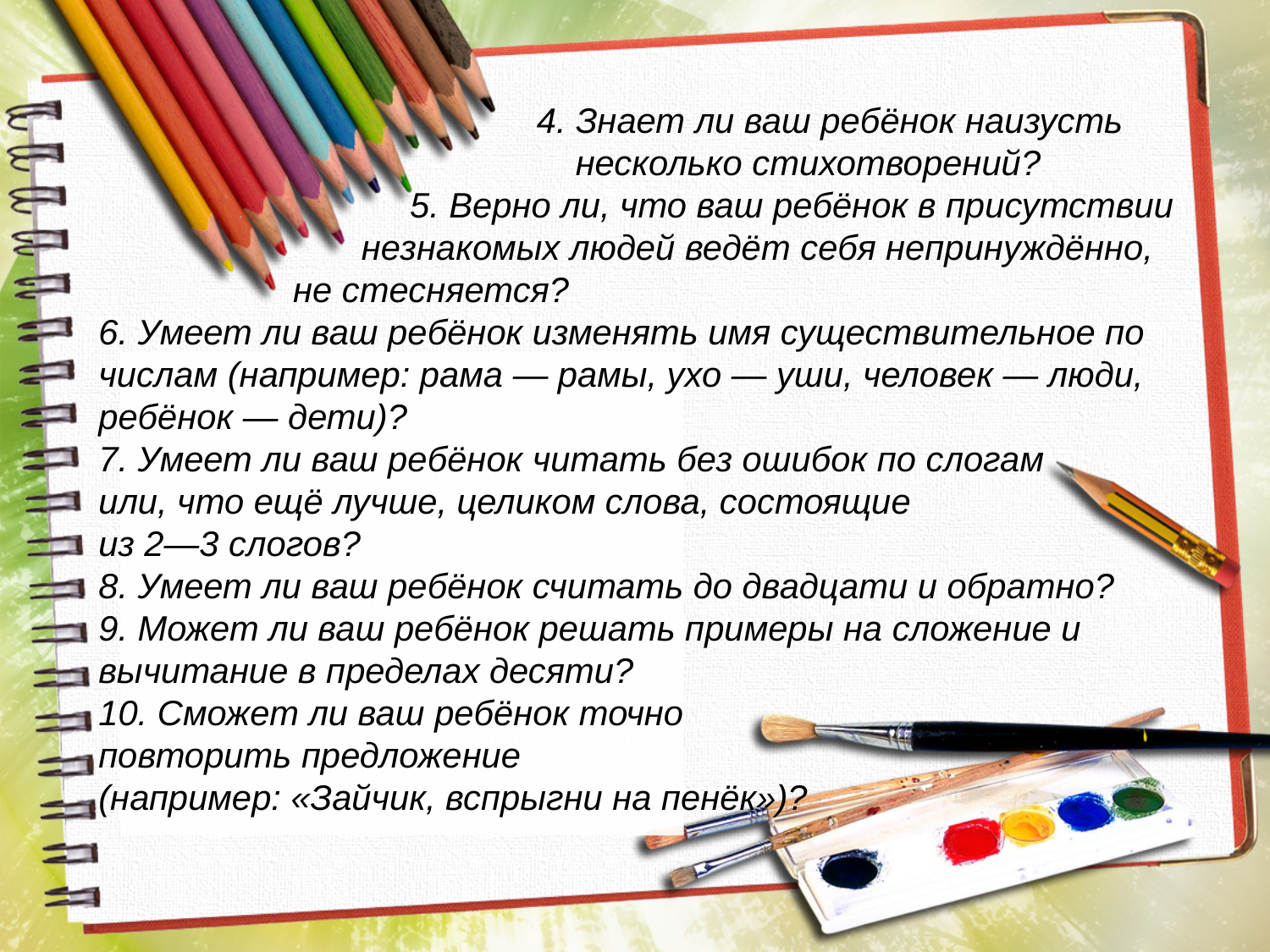

4. Знает ли ваш ребёнок наизусть
                                                 несколько стихотворений?
                                5. Верно ли, что ваш ребёнок в присутствии
                           незнакомых людей ведёт себя непринуждённо,
                    не стесняется?
6. Умеет ли ваш ребёнок изменять имя существительное по числам (например: рама — рамы, ухо — уши, человек — люди, ребёнок — дети)?
7. Умеет ли ваш ребёнок читать без ошибок по слогам
или, что ещё лучше, целиком слова, состоящие
из 2—3 слогов?
8. Умеет ли ваш ребёнок считать до двадцати и обратно?
9. Может ли ваш ребёнок решать примеры на сложение и вычитание в пределах десяти?
10. Сможет ли ваш ребёнок точно
повторить предложение
(например: «Зайчик, вспрыгни на пенёк»)?